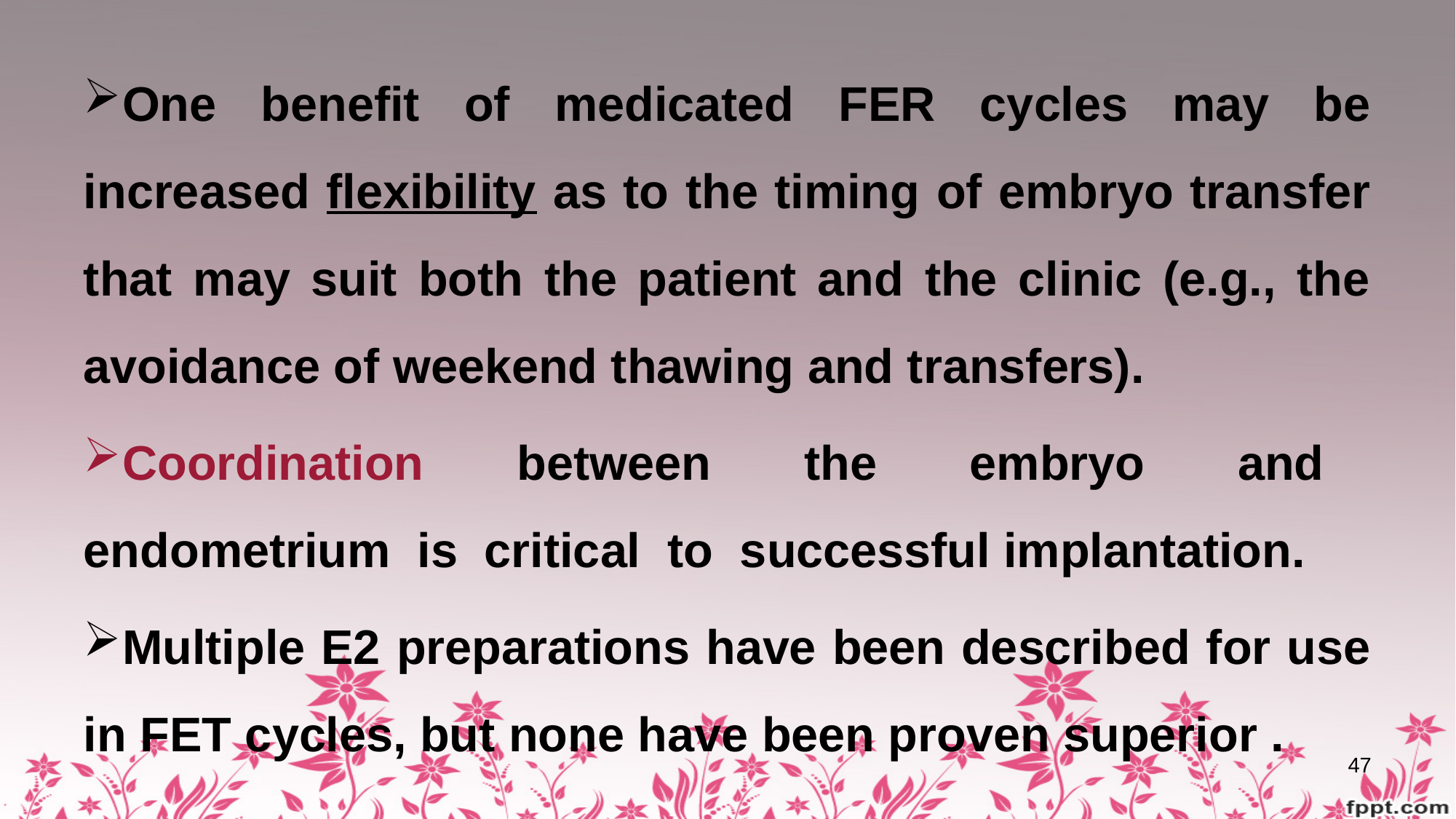

One benefit of medicated FER cycles may be increased flexibility as to the timing of embryo transfer that may suit both the patient and the clinic (e.g., the avoidance of weekend thawing and transfers).
Coordination  between  the  embryo  and  endometrium  is  critical  to  successful implantation.
Multiple E2 preparations have been described for use in FET cycles, but none have been proven superior .

47